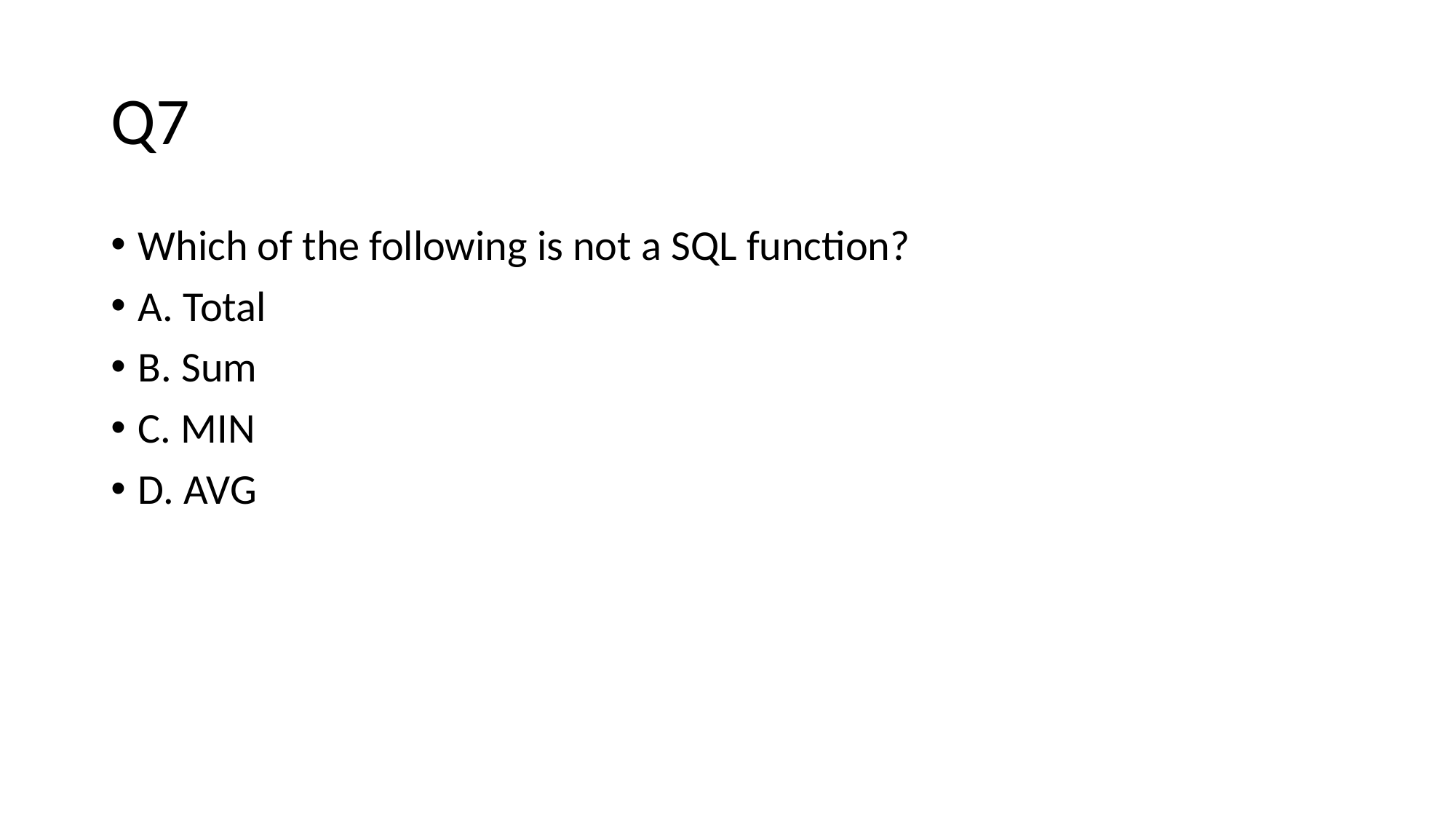

# Q7
Which of the following is not a SQL function?
A. Total
B. Sum
C. MIN
D. AVG